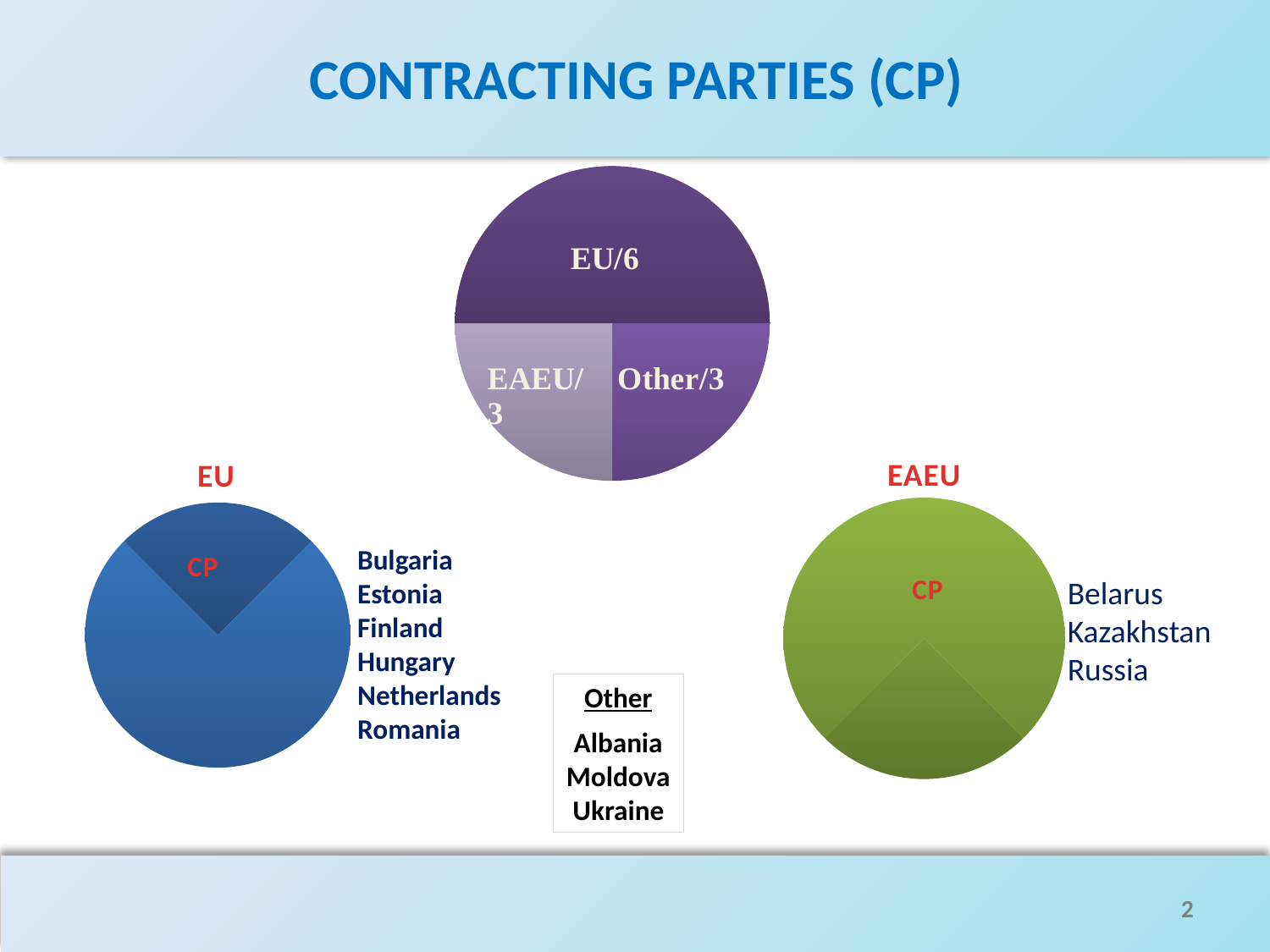

# CONTRACTING PARTIES (CP)

### Chart

| Category | Столбец1 |
|---|---|
| Кв. 1 | 50.0 |
| Кв. 2 | 25.0 |
| Кв. 3 | 25.0 |
EAEU
EU

### Chart

| Category | Продажи |
|---|---|
| Кв. 1 | 90.0 |
| Кв. 2 | 270.0 |

### Chart

| Category | Продажи |
|---|---|
| Кв. 1 | 90.0 |
| Кв. 2 | 270.0 |
Bulgaria
Estonia
Finland
Hungary
Netherlands
Romania
CP
CP
Belarus
Kazakhstan
Russia

Other
Albania
Moldova
Ukraine

2